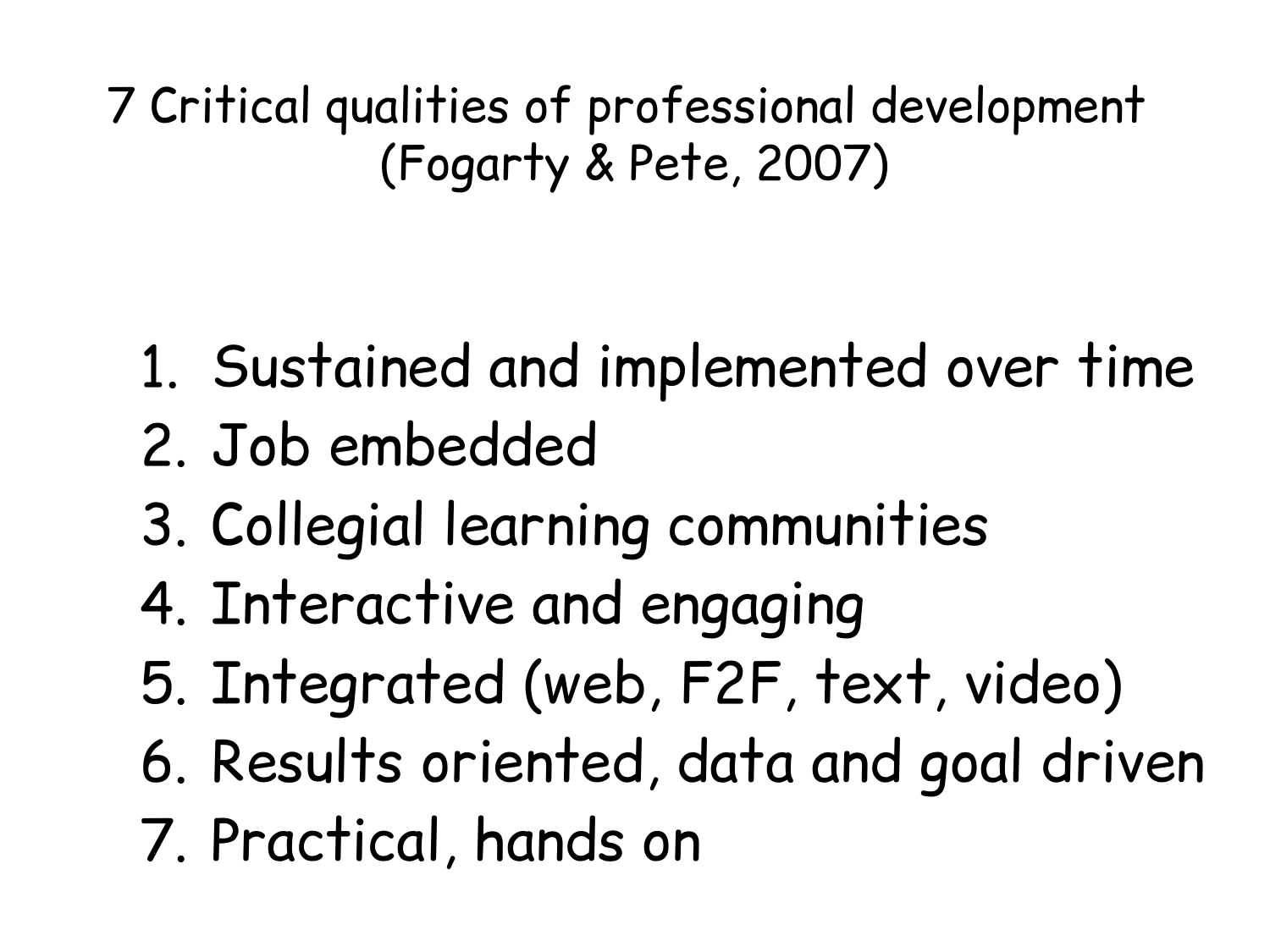

# 7 Critical qualities of professional development (Fogarty & Pete, 2007)
Sustained and implemented over time
Job embedded
Collegial learning communities
Interactive and engaging
Integrated (web, F2F, text, video)
Results oriented, data and goal driven
Practical, hands on